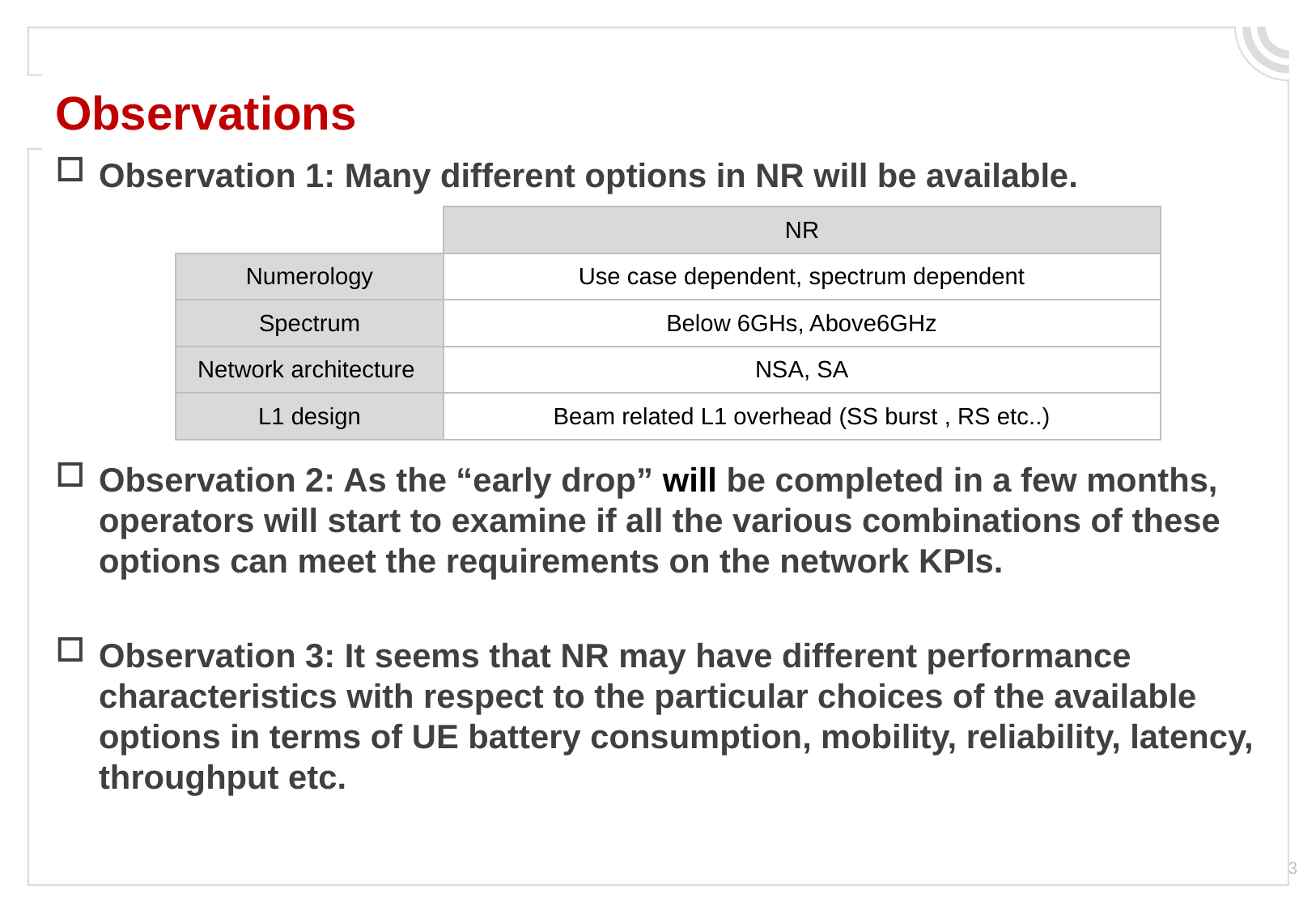

# Observations
Observation 1: Many different options in NR will be available.

Observation 2: As the “early drop” will be completed in a few months, operators will start to examine if all the various combinations of these options can meet the requirements on the network KPIs.

Observation 3: It seems that NR may have different performance characteristics with respect to the particular choices of the available options in terms of UE battery consumption, mobility, reliability, latency, throughput etc.
|  | NR |
| --- | --- |
| Numerology | Use case dependent, spectrum dependent |
| Spectrum | Below 6GHs, Above6GHz |
| Network architecture | NSA, SA |
| L1 design | Beam related L1 overhead (SS burst , RS etc..) |